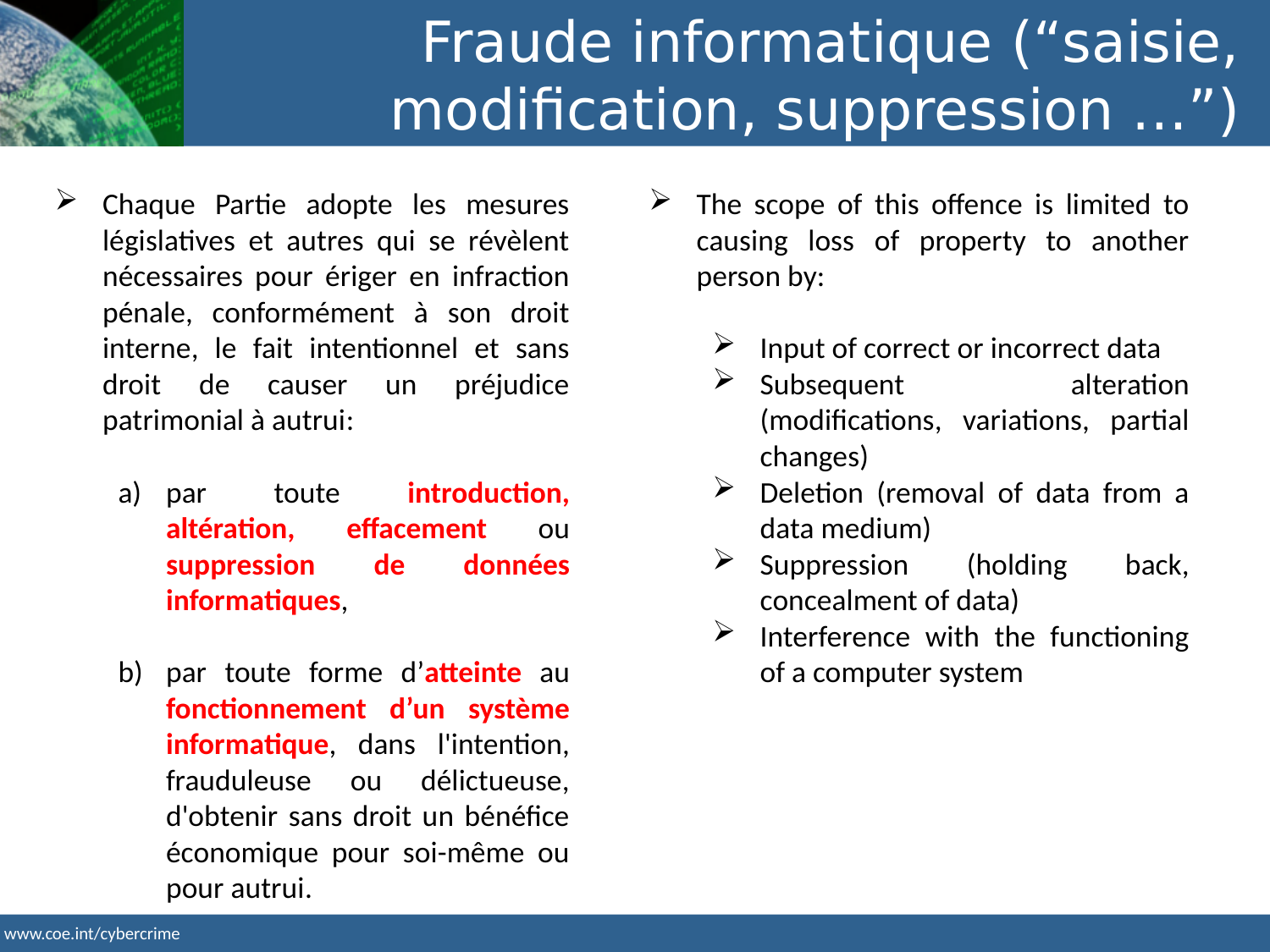

Fraude informatique (“saisie, modification, suppression …”)
Chaque Partie adopte les mesures législatives et autres qui se révèlent nécessaires pour ériger en infraction pénale, conformément à son droit interne, le fait intentionnel et sans droit de causer un préjudice patrimonial à autrui:

par toute introduction, altération, effacement ou suppression de données informatiques,

par toute forme d’atteinte au fonctionnement d’un système informatique, dans l'intention, frauduleuse ou délictueuse, d'obtenir sans droit un bénéfice économique pour soi-même ou pour autrui.
The scope of this offence is limited to causing loss of property to another person by:

Input of correct or incorrect data
Subsequent alteration (modifications, variations, partial changes)
Deletion (removal of data from a data medium)
Suppression (holding back, concealment of data)
Interference with the functioning of a computer system